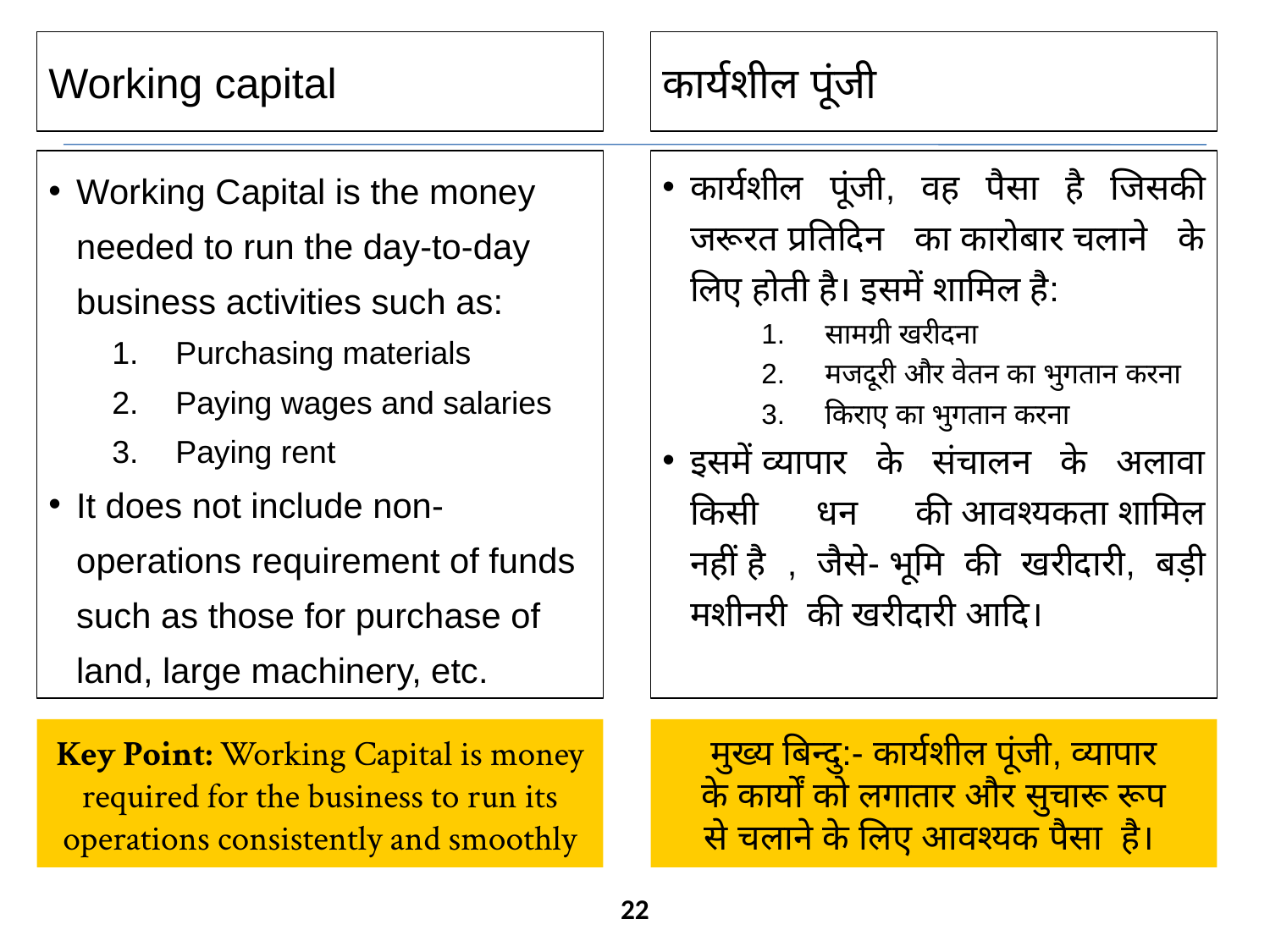

Working capital
कार्यशील पूंजी
Working Capital is the money needed to run the day-to-day business activities such as:
Purchasing materials
Paying wages and salaries
Paying rent
It does not include non-operations requirement of funds such as those for purchase of land, large machinery, etc.
कार्यशील पूंजी, वह पैसा है जिसकी जरूरत प्रतिदिन का कारोबार चलाने के लिए होती है। इसमें शामिल है:
सामग्री खरीदना
मजदूरी और वेतन का भुगतान करना
किराए का भुगतान करना
इसमें व्यापार के संचालन के अलावा किसी धन की आवश्यकता शामिल नहीं है , जैसे- भूमि की खरीदारी, बड़ी मशीनरी  की खरीदारी आदि।
Key Point: Working Capital is money required for the business to run its operations consistently and smoothly
मुख्य बिन्दु:- कार्यशील पूंजी, व्यापार के कार्यों को लगातार और सुचारू रूप से चलाने के लिए आवश्यक पैसा  है।
22